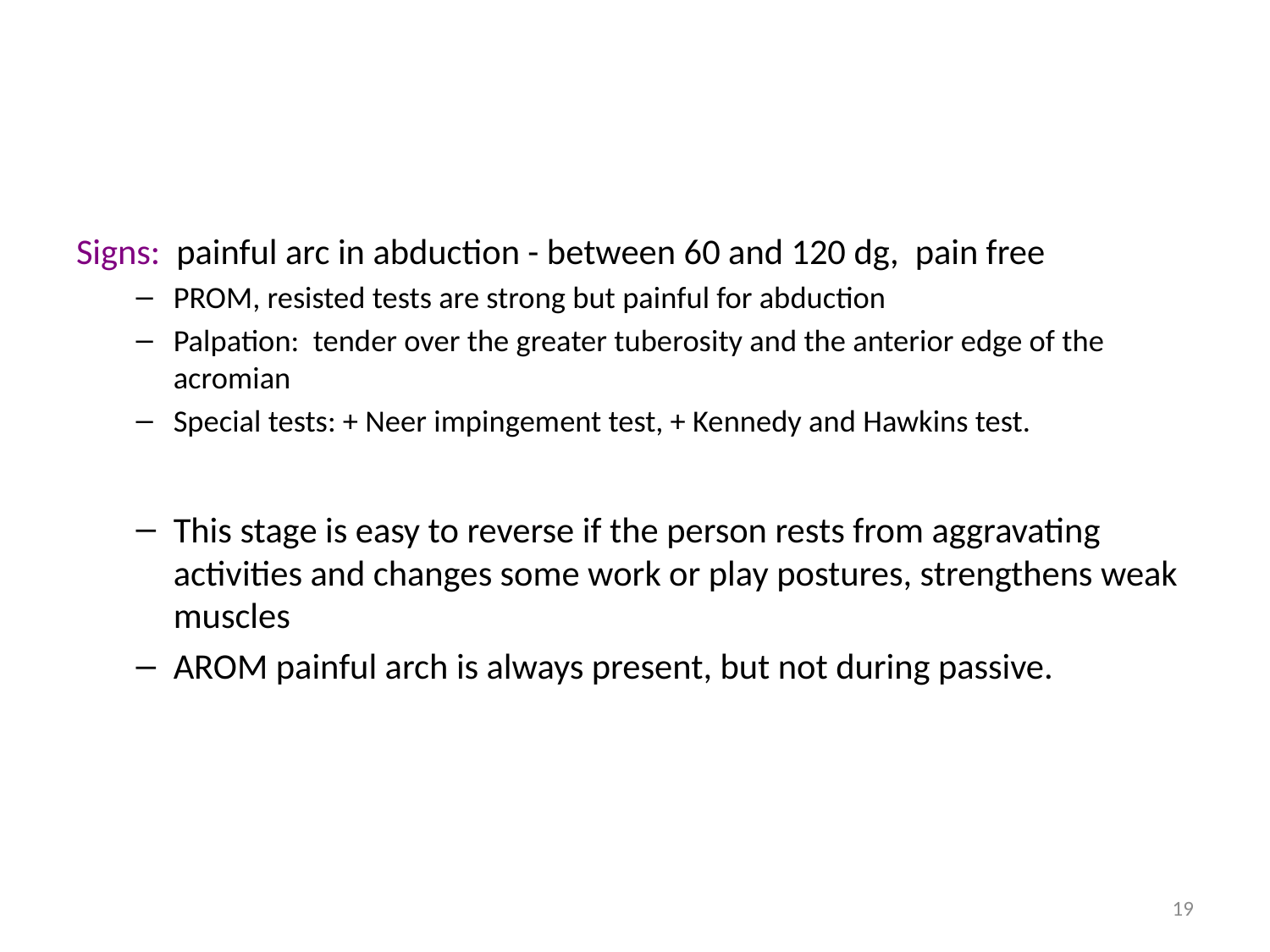

#
Signs:  painful arc in abduction - between 60 and 120 dg,  pain free
PROM, resisted tests are strong but painful for abduction
Palpation:  tender over the greater tuberosity and the anterior edge of the acromian
Special tests: + Neer impingement test, + Kennedy and Hawkins test.

This stage is easy to reverse if the person rests from aggravating  activities and changes some work or play postures, strengthens weak muscles
AROM painful arch is always present, but not during passive.

19